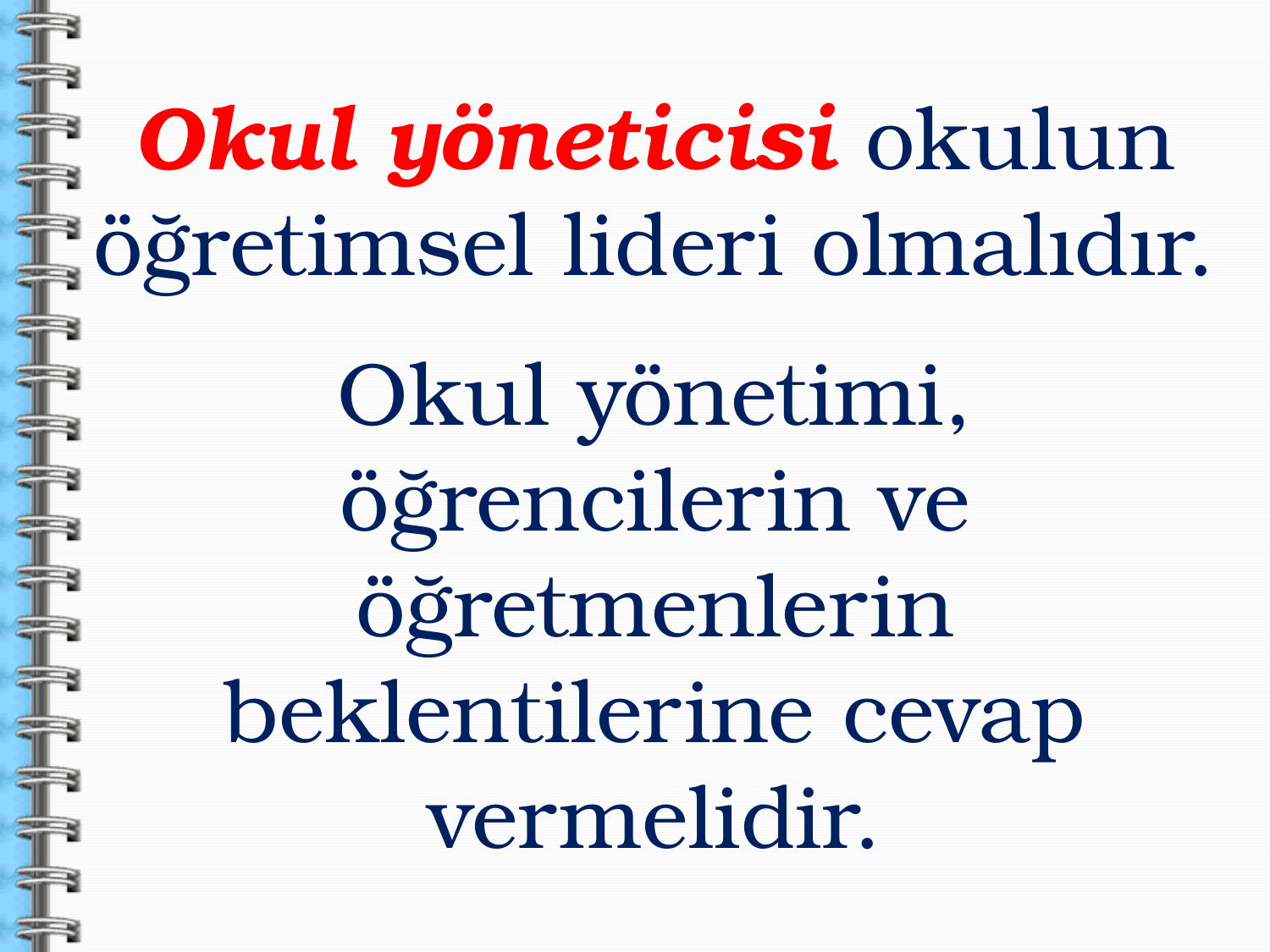

Okul yöneticisi okulun öğretimsel lideri olmalıdır.
Okul yönetimi, öğrencilerin ve öğretmenlerin beklentilerine cevap vermelidir.